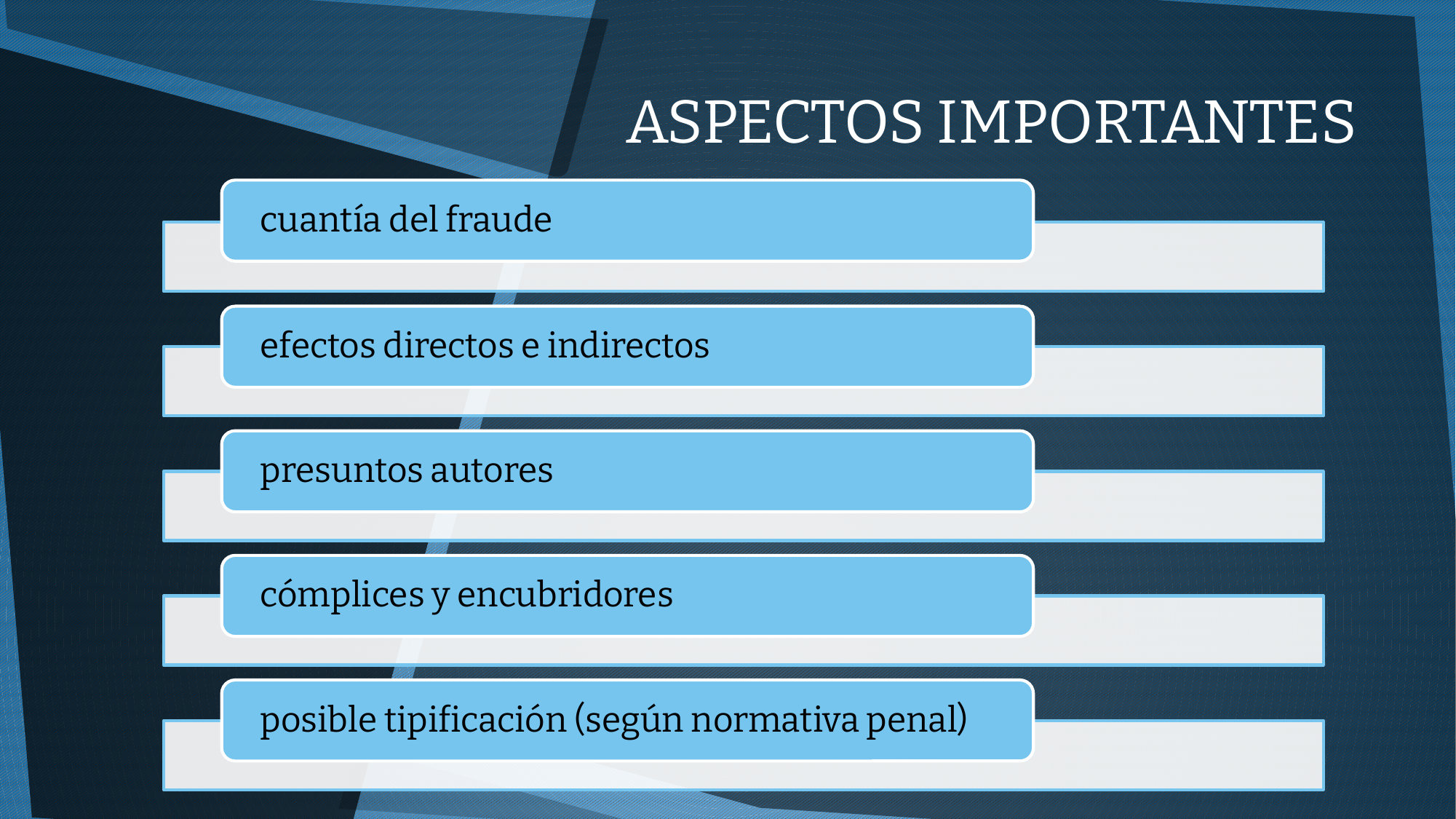

# ASPECTOS IMPORTANTES
cuantía del fraude
efectos directos e indirectos
presuntos autores
cómplices y encubridores
posible tipificación (según normativa penal)